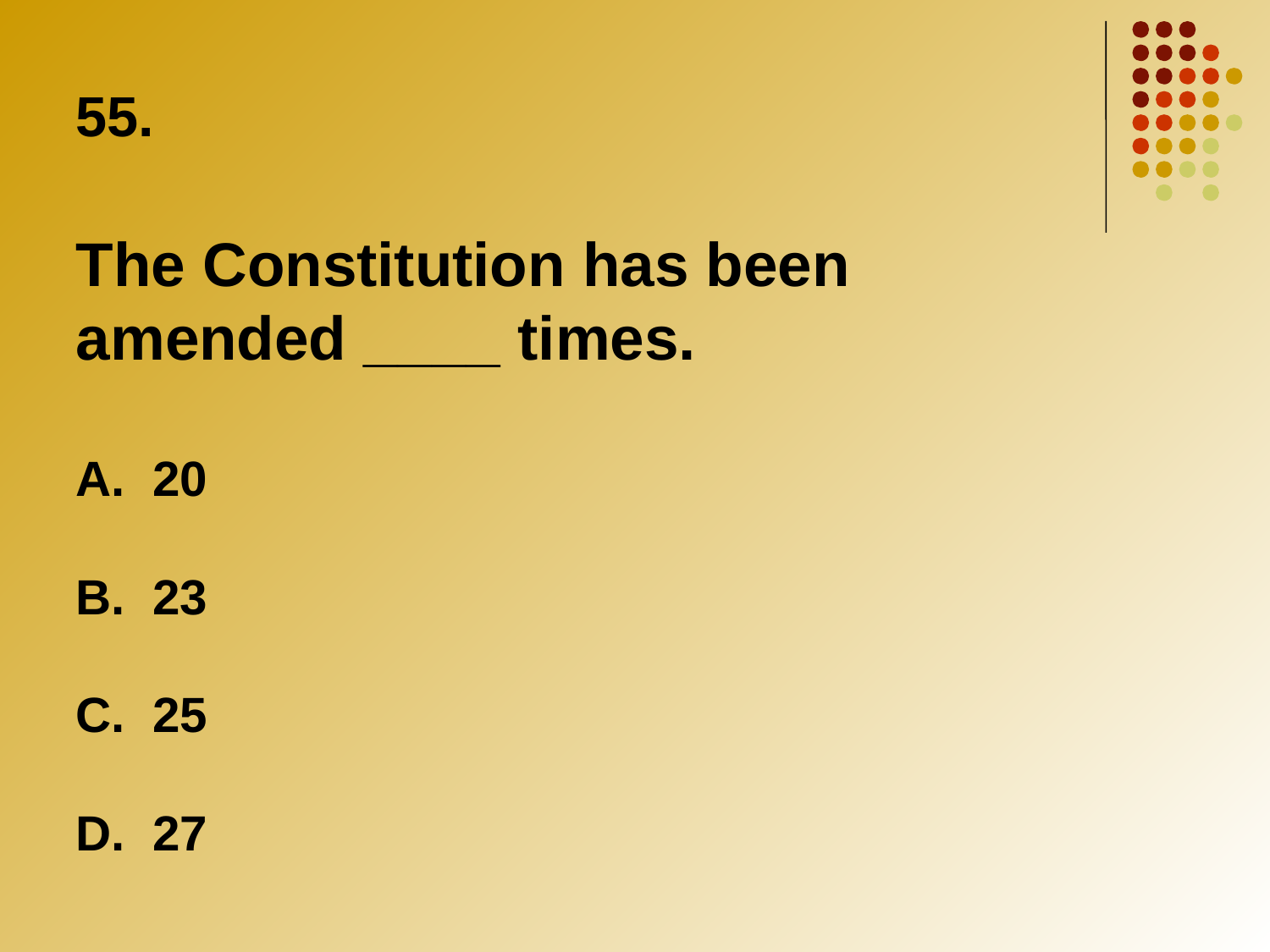

55.
The Constitution has been amended ____ times.
A.  20
B.  23
C.  25
D.  27